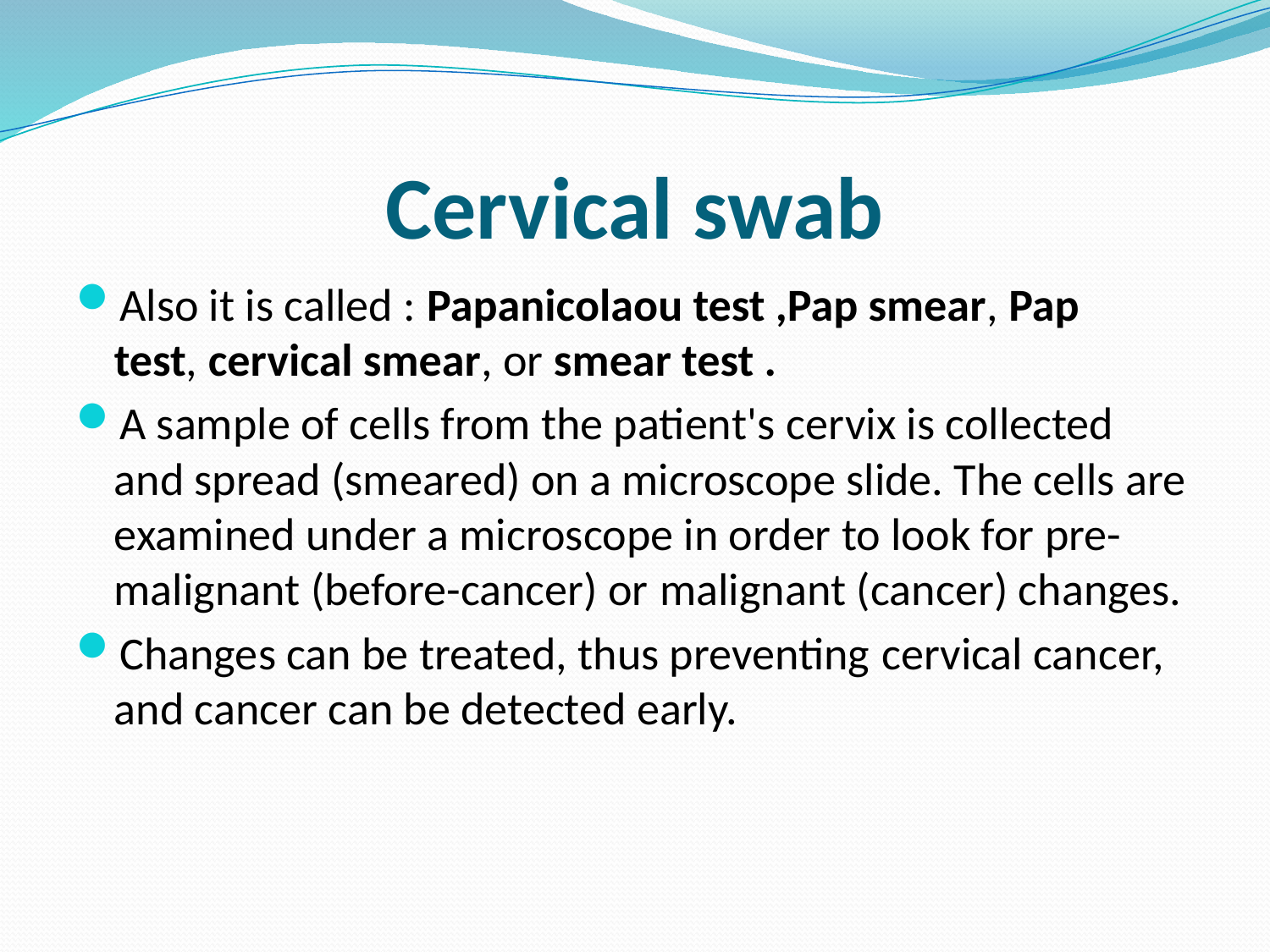

# Cervical swab
Also it is called : Papanicolaou test ,Pap smear, Pap test, cervical smear, or smear test .
A sample of cells from the patient's cervix is collected and spread (smeared) on a microscope slide. The cells are examined under a microscope in order to look for pre-malignant (before-cancer) or malignant (cancer) changes.
Changes can be treated, thus preventing cervical cancer, and cancer can be detected early.